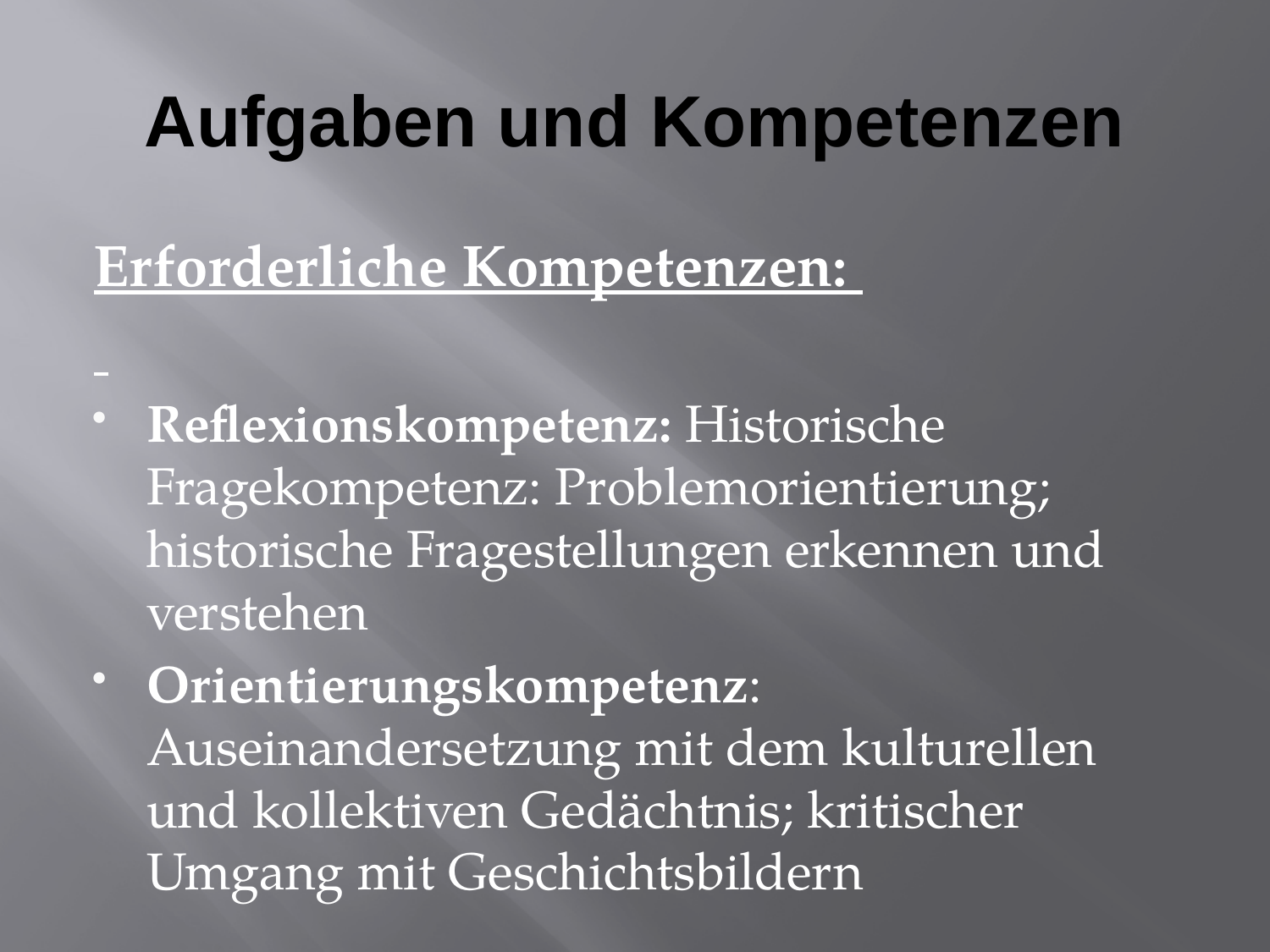

# Aufgaben und Kompetenzen
Erforderliche Kompetenzen:

Reflexionskompetenz: Historische Fragekompetenz: Problemorientierung; historische Fragestellungen erkennen und verstehen
Orientierungskompetenz: Auseinandersetzung mit dem kulturellen  und kollektiven Gedächtnis; kritischer Umgang mit Geschichtsbildern